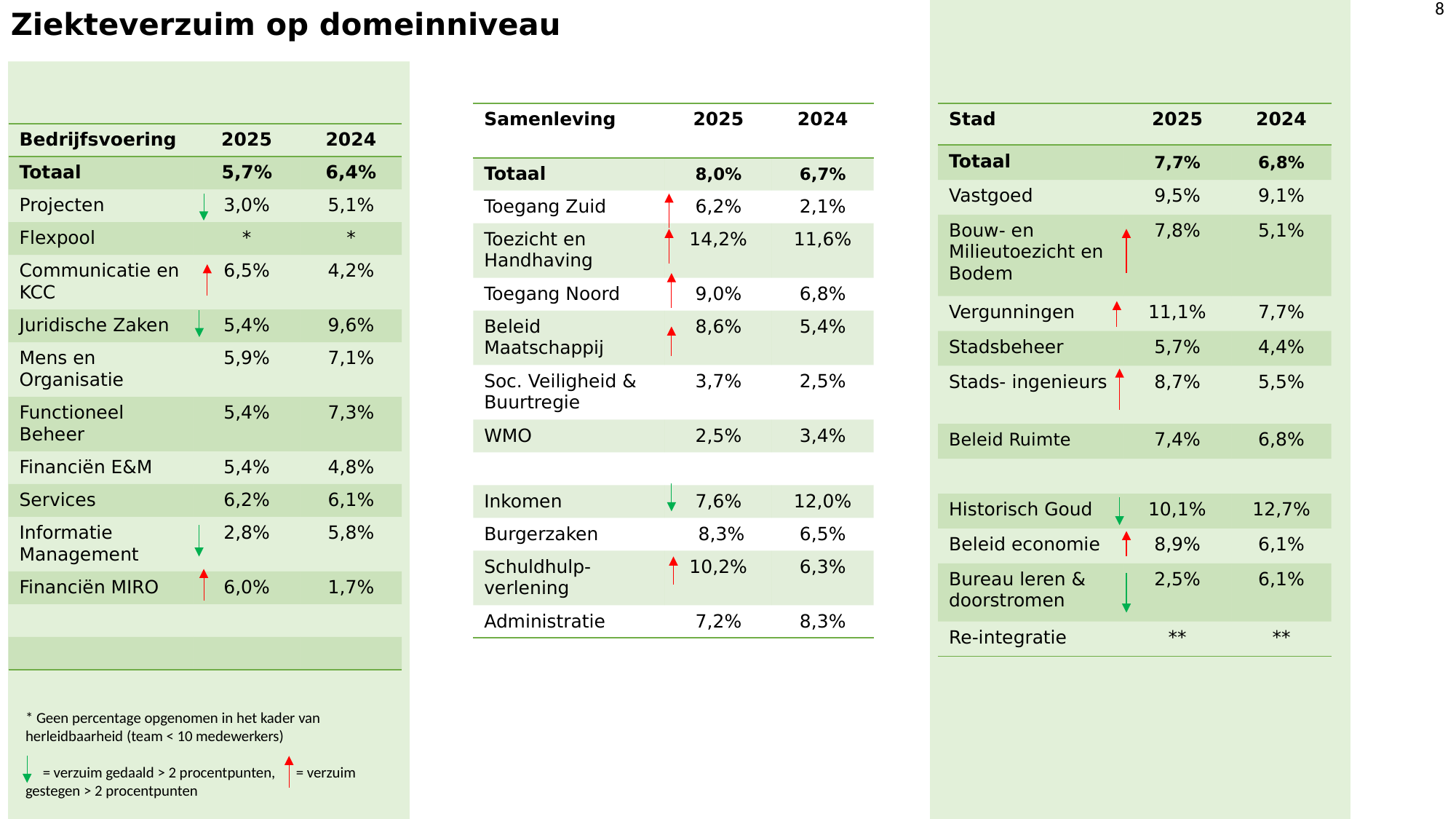

8
Ziekteverzuim op domeinniveau

| Samenleving | 2025 | 2024 |
| --- | --- | --- |
| Totaal | 8,0% | 6,7% |
| Toegang Zuid | 6,2% | 2,1% |
| Toezicht en Handhaving | 14,2% | 11,6% |
| Toegang Noord | 9,0% | 6,8% |
| Beleid Maatschappij | 8,6% | 5,4% |
| Soc. Veiligheid & Buurtregie | 3,7% | 2,5% |
| WMO | 2,5% | 3,4% |
|  |  |  |
| Inkomen | 7,6% | 12,0% |
| Burgerzaken | 8,3% | 6,5% |
| Schuldhulp- verlening | 10,2% | 6,3% |
| Administratie | 7,2% | 8,3% |
| Stad | 2025 | 2024 |
| --- | --- | --- |
| Totaal | 7,7% | 6,8% |
| Vastgoed | 9,5% | 9,1% |
| Bouw- en Milieutoezicht en Bodem | 7,8% | 5,1% |
| Vergunningen | 11,1% | 7,7% |
| Stadsbeheer | 5,7% | 4,4% |
| Stads- ingenieurs | 8,7% | 5,5% |
| Beleid Ruimte | 7,4% | 6,8% |
|  |  |  |
| Historisch Goud | 10,1% | 12,7% |
| Beleid economie | 8,9% | 6,1% |
| Bureau leren & doorstromen | 2,5% | 6,1% |
| Re-integratie | \*\* | \*\* |
| Bedrijfsvoering |  | 2025 | 2024 |
| --- | --- | --- | --- |
| Totaal |  | 5,7% | 6,4% |
| Projecten |  | 3,0% | 5,1% |
| Flexpool |  | \* | \* |
| Communicatie en KCC |  | 6,5% | 4,2% |
| Juridische Zaken |  | 5,4% | 9,6% |
| Mens en Organisatie |  | 5,9% | 7,1% |
| Functioneel Beheer |  | 5,4% | 7,3% |
| Financiën E&M |  | 5,4% | 4,8% |
| Services |  | 6,2% | 6,1% |
| Informatie Management |  | 2,8% | 5,8% |
| Financiën MIRO |  | 6,0% | 1,7% |
|  |  |  |  |
|  |  |  |  |
* Geen percentage opgenomen in het kader van herleidbaarheid (team < 10 medewerkers)

     = verzuim gedaald > 2 procentpunten,      = verzuim gestegen > 2 procentpunten